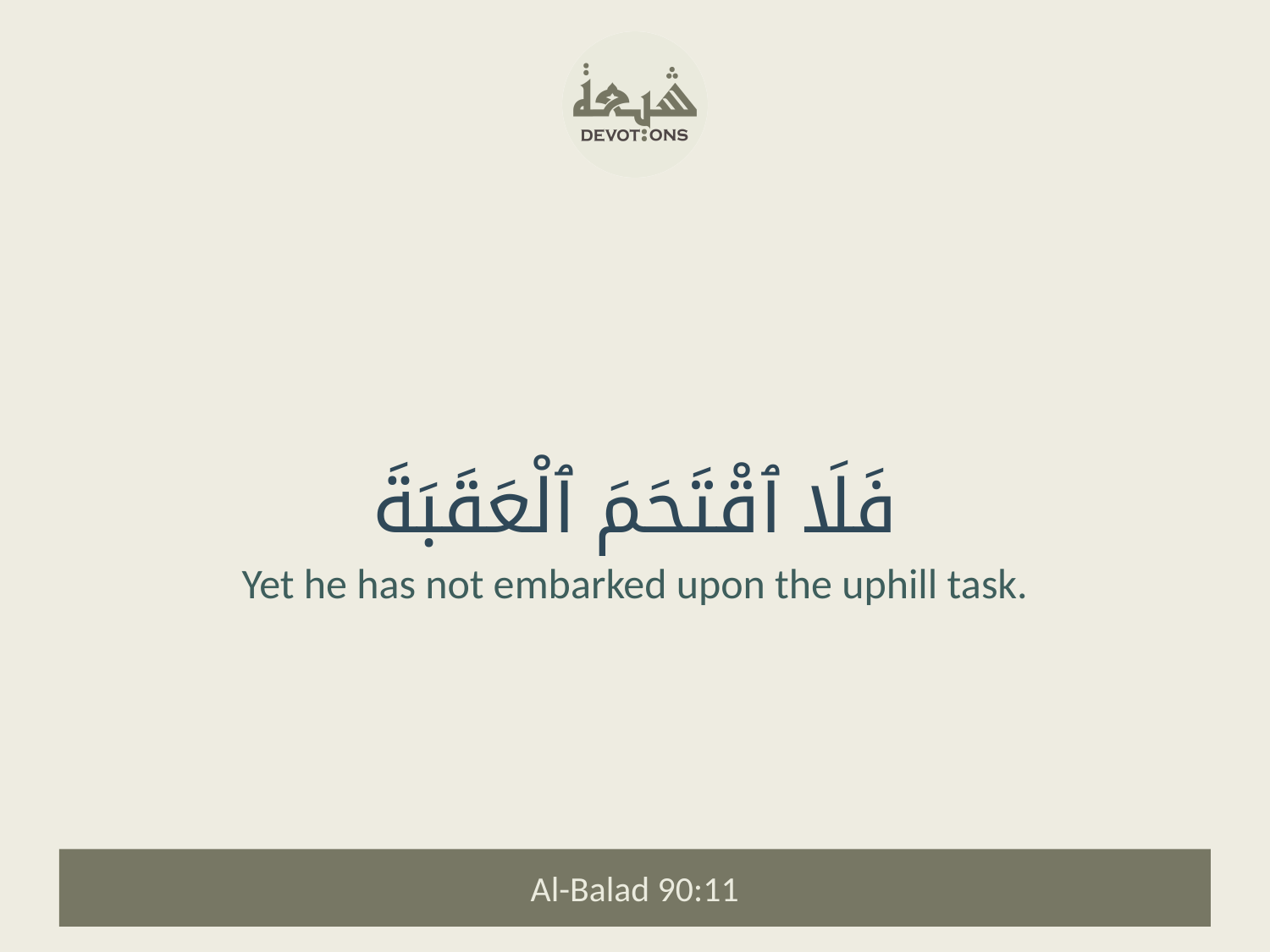

فَلَا ٱقْتَحَمَ ٱلْعَقَبَةَ
Yet he has not embarked upon the uphill task.
Al-Balad 90:11